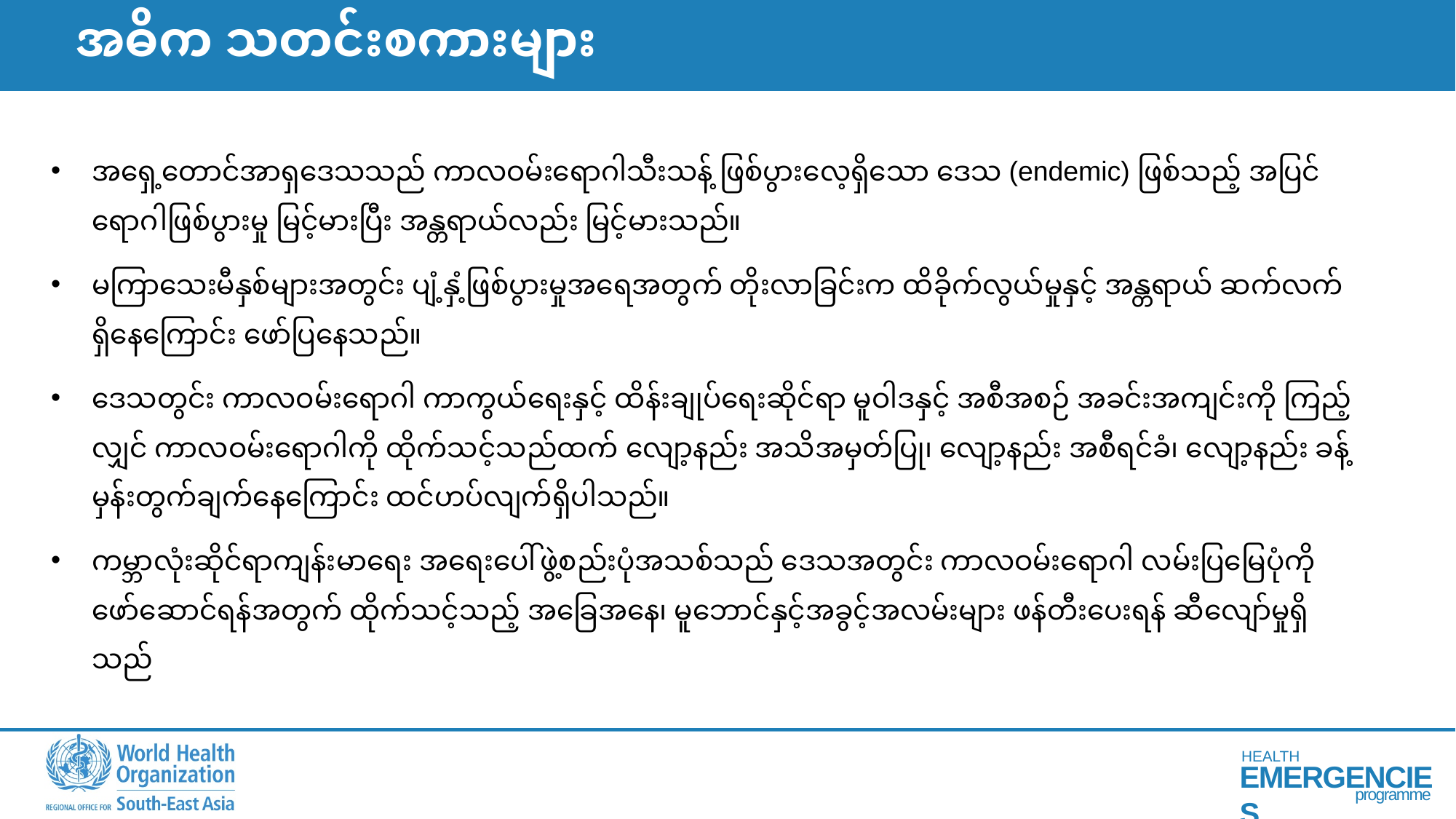

အဓိက သတင်းစကားများ
အရှေ့တောင်အာရှဒေသသည် ကာလဝမ်းရောဂါသီးသန့် ဖြစ်ပွားလေ့ရှိသော ဒေသ (endemic) ဖြစ်သည့် အပြင် ရောဂါဖြစ်ပွားမှု မြင့်မားပြီး အန္တရာယ်လည်း မြင့်မားသည်။
မကြာသေးမီနှစ်များအတွင်း ပျံ့နှံ့ဖြစ်ပွားမှုအရေအတွက် တိုးလာခြင်းက ထိခိုက်လွယ်မှုနှင့် အန္တရာယ် ဆက်လက် ရှိနေကြောင်း ဖော်ပြနေသည်။
ဒေသတွင်း ကာလဝမ်းရောဂါ ကာကွယ်ရေးနှင့် ထိန်းချုပ်ရေးဆိုင်ရာ မူဝါဒနှင့် အစီအစဉ် အခင်းအကျင်းကို ကြည့်လျှင် ကာလဝမ်းရောဂါကို ထိုက်သင့်သည်ထက် လျော့နည်း အသိအမှတ်ပြု၊ လျော့နည်း အစီရင်ခံ၊ လျော့နည်း ခန့်မှန်းတွက်ချက်နေကြောင်း ထင်ဟပ်လျက်ရှိပါသည်။
ကမ္ဘာလုံးဆိုင်ရာကျန်းမာရေး အရေးပေါ်ဖွဲ့စည်းပုံအသစ်သည် ဒေသအတွင်း ကာလဝမ်းရောဂါ လမ်းပြမြေပုံကို ဖော်ဆောင်ရန်အတွက် ထိုက်သင့်သည့် အခြေအနေ၊ မူဘောင်နှင့်အခွင့်အလမ်းများ ဖန်တီးပေးရန် ဆီလျော်မှုရှိသည်